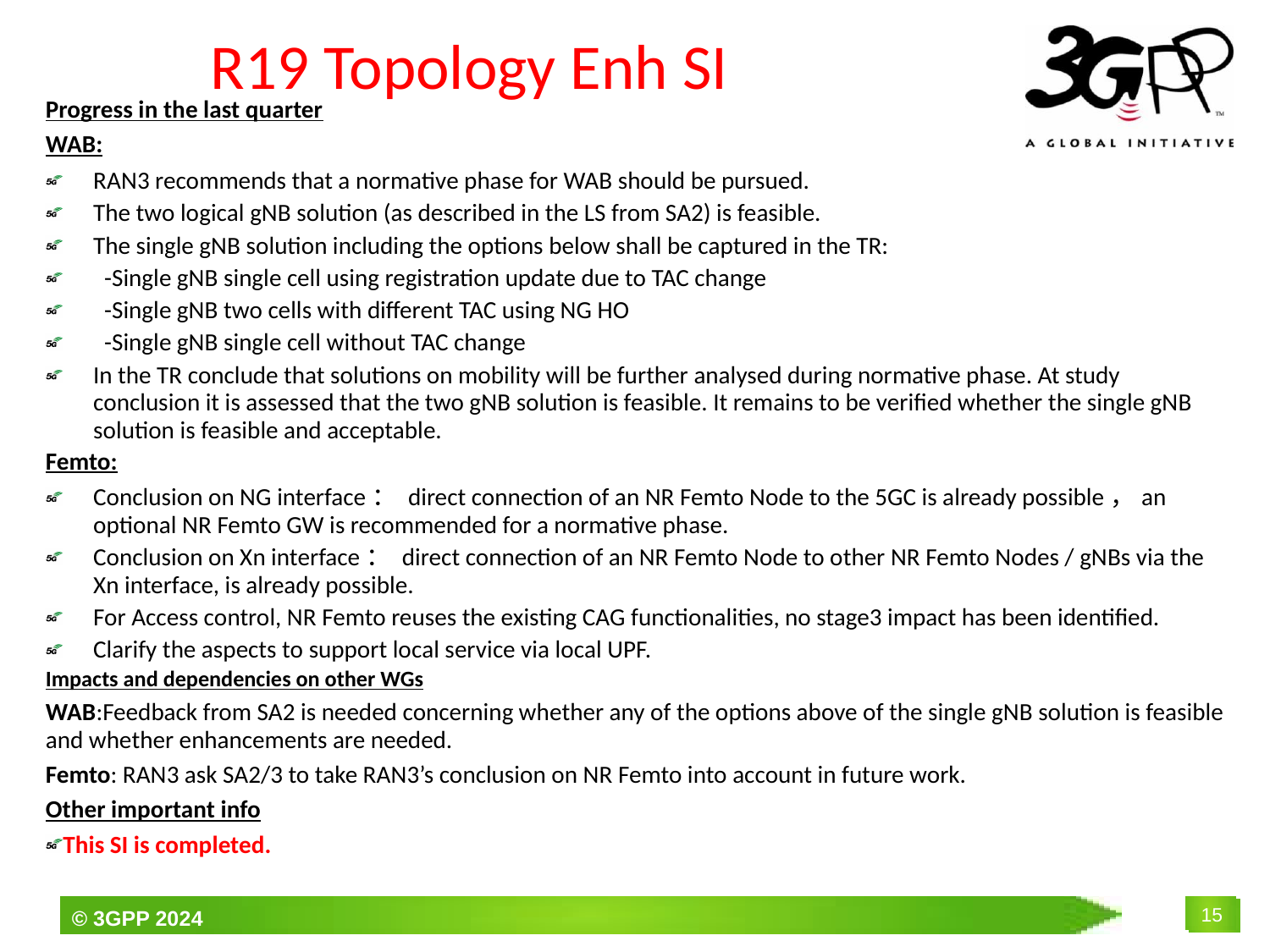

# R19 Topology Enh SI
Progress in the last quarter
WAB:
RAN3 recommends that a normative phase for WAB should be pursued.
The two logical gNB solution (as described in the LS from SA2) is feasible.
The single gNB solution including the options below shall be captured in the TR:
  -Single gNB single cell using registration update due to TAC change
  -Single gNB two cells with different TAC using NG HO
  -Single gNB single cell without TAC change
In the TR conclude that solutions on mobility will be further analysed during normative phase. At study conclusion it is assessed that the two gNB solution is feasible. It remains to be verified whether the single gNB solution is feasible and acceptable.
Femto:
Conclusion on NG interface： direct connection of an NR Femto Node to the 5GC is already possible，an optional NR Femto GW is recommended for a normative phase.
Conclusion on Xn interface： direct connection of an NR Femto Node to other NR Femto Nodes / gNBs via the Xn interface, is already possible.
For Access control, NR Femto reuses the existing CAG functionalities, no stage3 impact has been identified.
Clarify the aspects to support local service via local UPF.
Impacts and dependencies on other WGs
WAB:Feedback from SA2 is needed concerning whether any of the options above of the single gNB solution is feasible and whether enhancements are needed.
Femto: RAN3 ask SA2/3 to take RAN3’s conclusion on NR Femto into account in future work.
Other important info
This SI is completed.
15